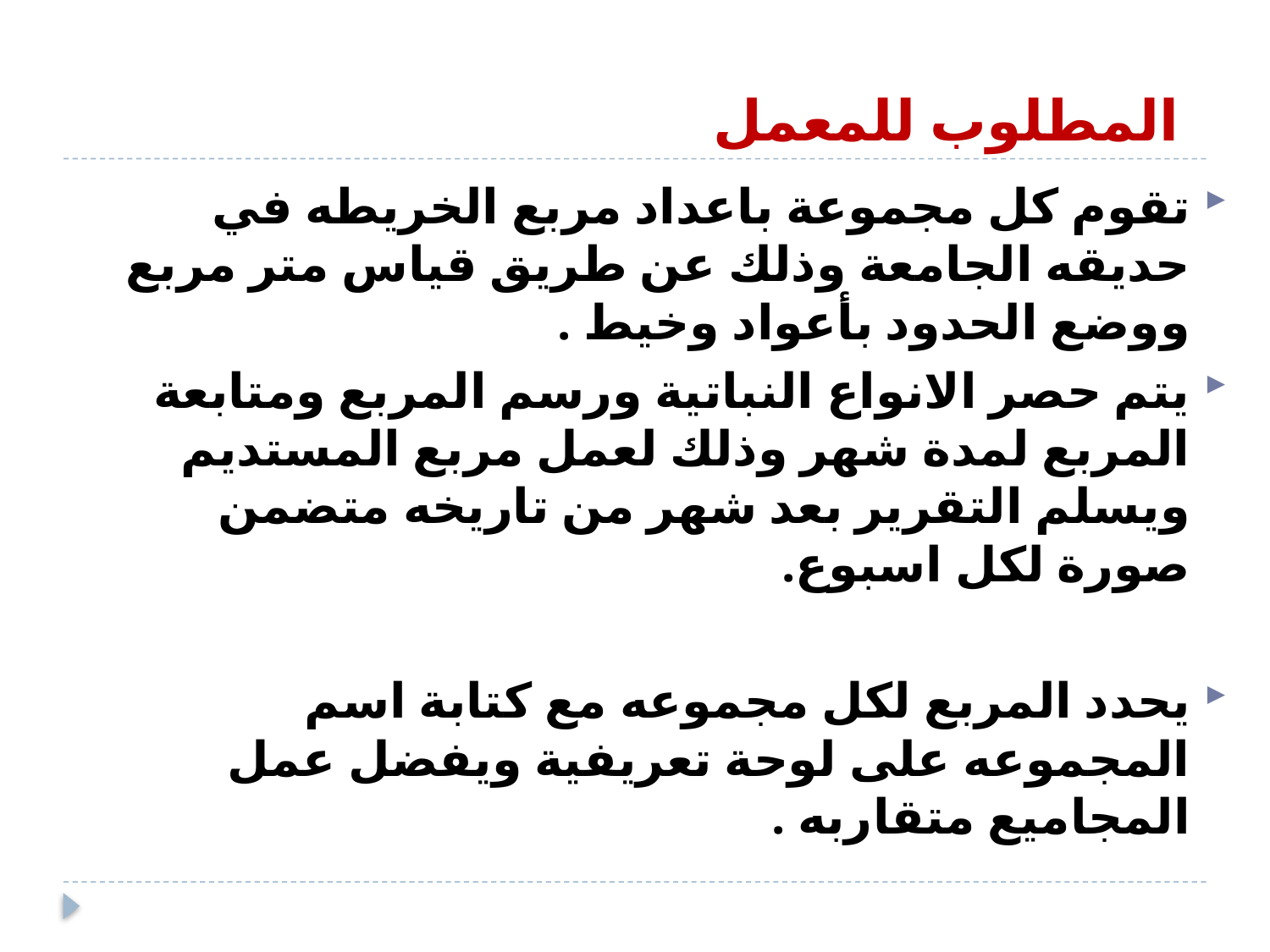

# المطلوب للمعمل
تقوم كل مجموعة باعداد مربع الخريطه في حديقه الجامعة وذلك عن طريق قياس متر مربع ووضع الحدود بأعواد وخيط .
يتم حصر الانواع النباتية ورسم المربع ومتابعة المربع لمدة شهر وذلك لعمل مربع المستديم ويسلم التقرير بعد شهر من تاريخه متضمن صورة لكل اسبوع.

يحدد المربع لكل مجموعه مع كتابة اسم المجموعه على لوحة تعريفية ويفضل عمل المجاميع متقاربه .